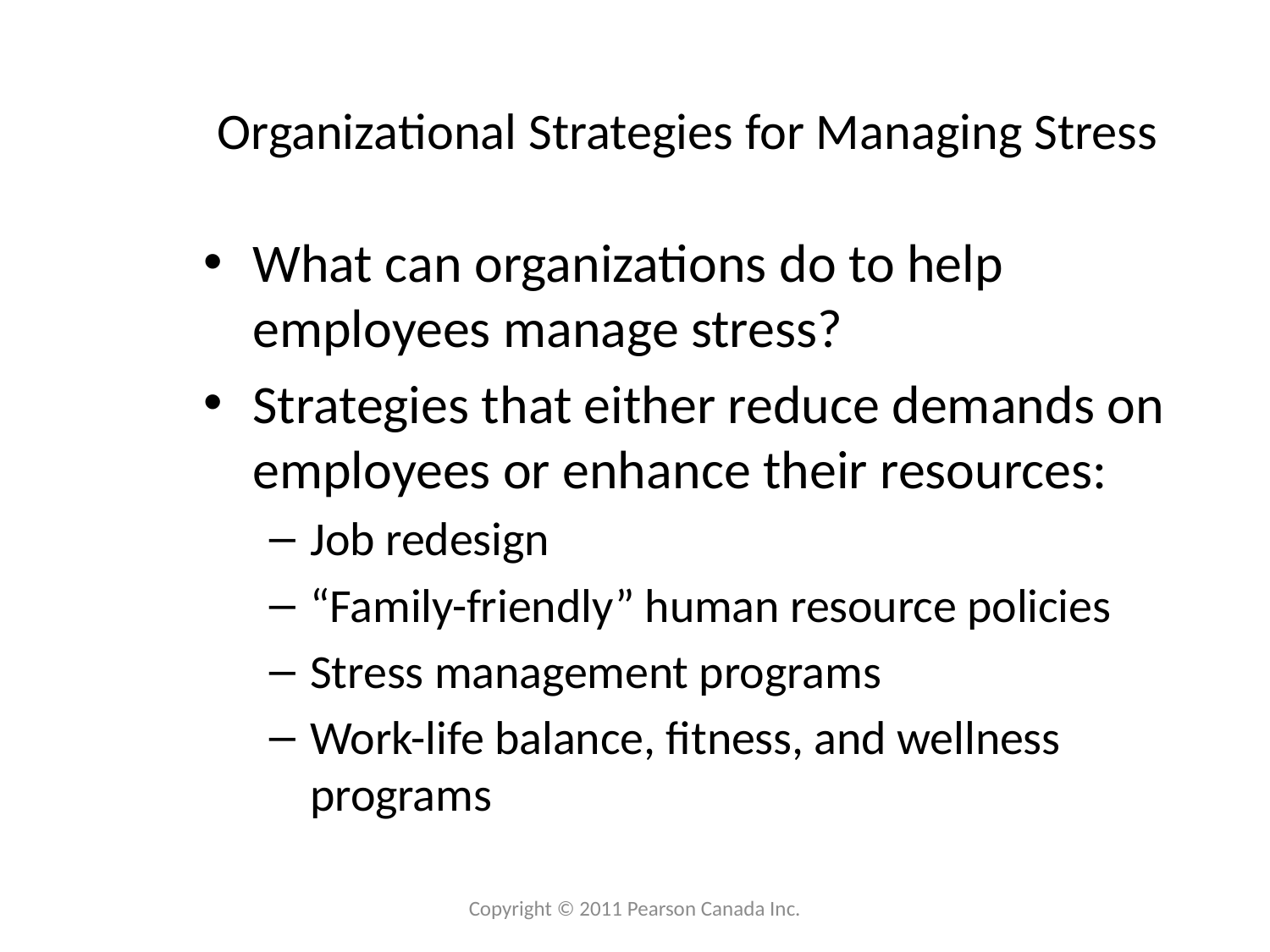

# Organizational Strategies for Managing Stress
What can organizations do to help employees manage stress?
Strategies that either reduce demands on employees or enhance their resources:
Job redesign
“Family-friendly” human resource policies
Stress management programs
Work-life balance, fitness, and wellness programs
Copyright © 2011 Pearson Canada Inc.